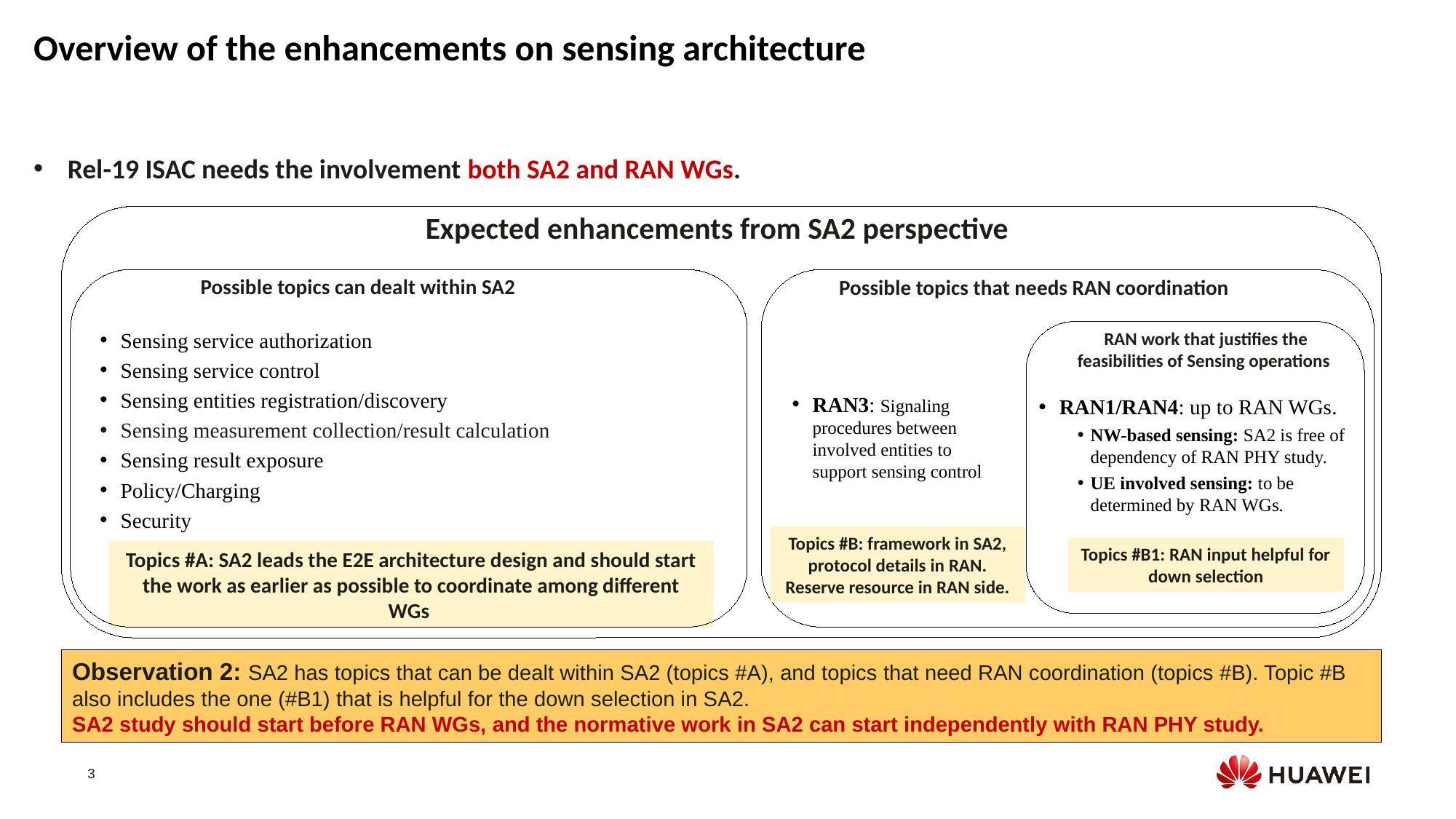

Overview of the enhancements on sensing architecture
Rel-19 ISAC needs the involvement both SA2 and RAN WGs.
Expected enhancements from SA2 perspective

Possible topics can dealt within SA2
Possible topics that needs RAN coordination

Sensing service authorization
Sensing service control
Sensing entities registration/discovery
Sensing measurement collection/result calculation
Sensing result exposure
Policy/Charging
Security

RAN work that justifies the feasibilities of Sensing operations
RAN3: Signaling procedures between involved entities to support sensing control
RAN1/RAN4: up to RAN WGs.
NW-based sensing: SA2 is free of dependency of RAN PHY study.
UE involved sensing: to be determined by RAN WGs.
Topics #B: framework in SA2, protocol details in RAN. Reserve resource in RAN side.
Topics #B1: RAN input helpful for down selection
Topics #A: SA2 leads the E2E architecture design and should start the work as earlier as possible to coordinate among different WGs
Observation 2: SA2 has topics that can be dealt within SA2 (topics #A), and topics that need RAN coordination (topics #B). Topic #B also includes the one (#B1) that is helpful for the down selection in SA2.
SA2 study should start before RAN WGs, and the normative work in SA2 can start independently with RAN PHY study.